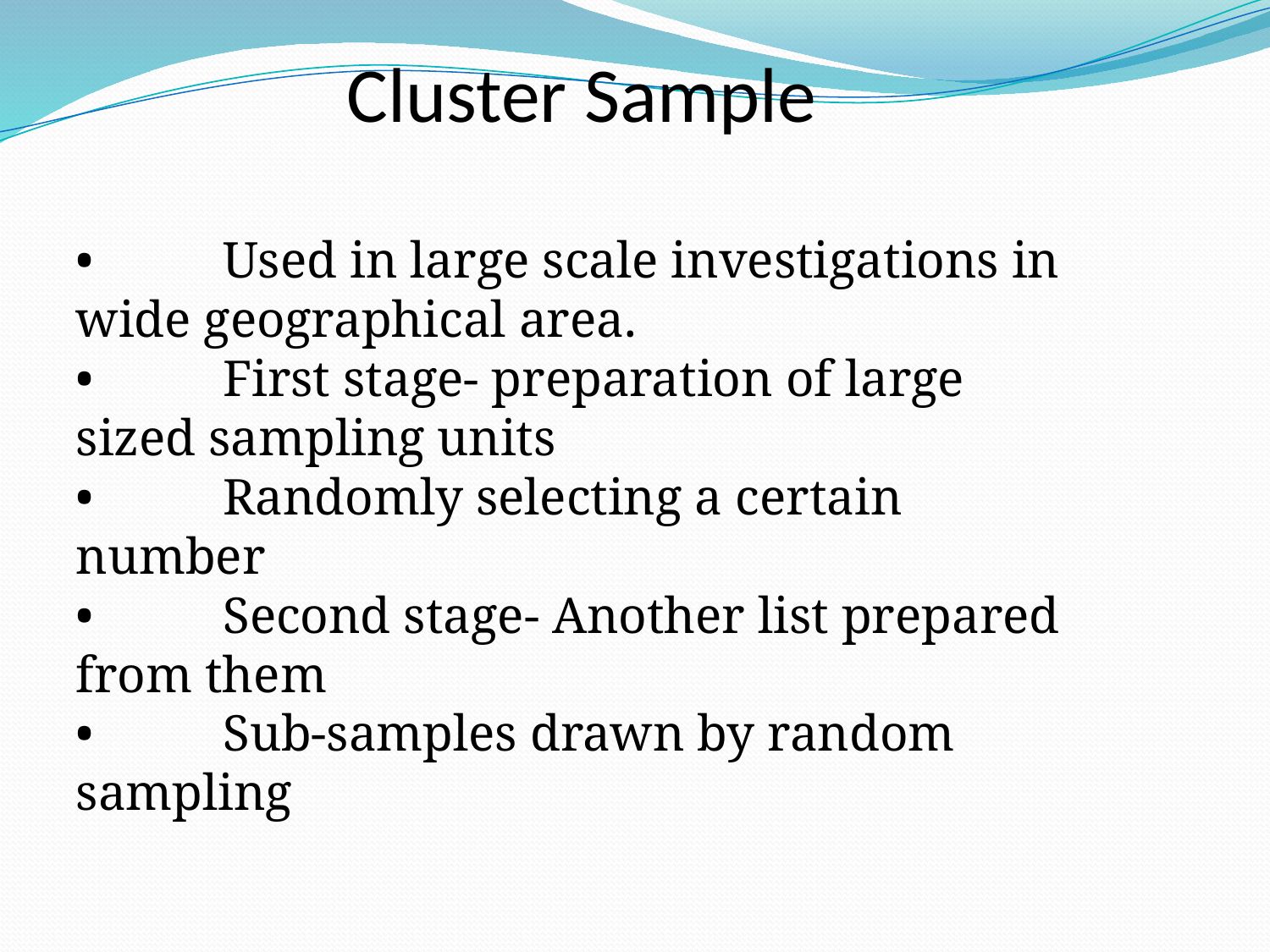

Cluster Sample
•          Used in large scale investigations in wide geographical area.
•          First stage- preparation of large sized sampling units
•          Randomly selecting a certain number
•          Second stage- Another list prepared from them
•          Sub-samples drawn by random sampling